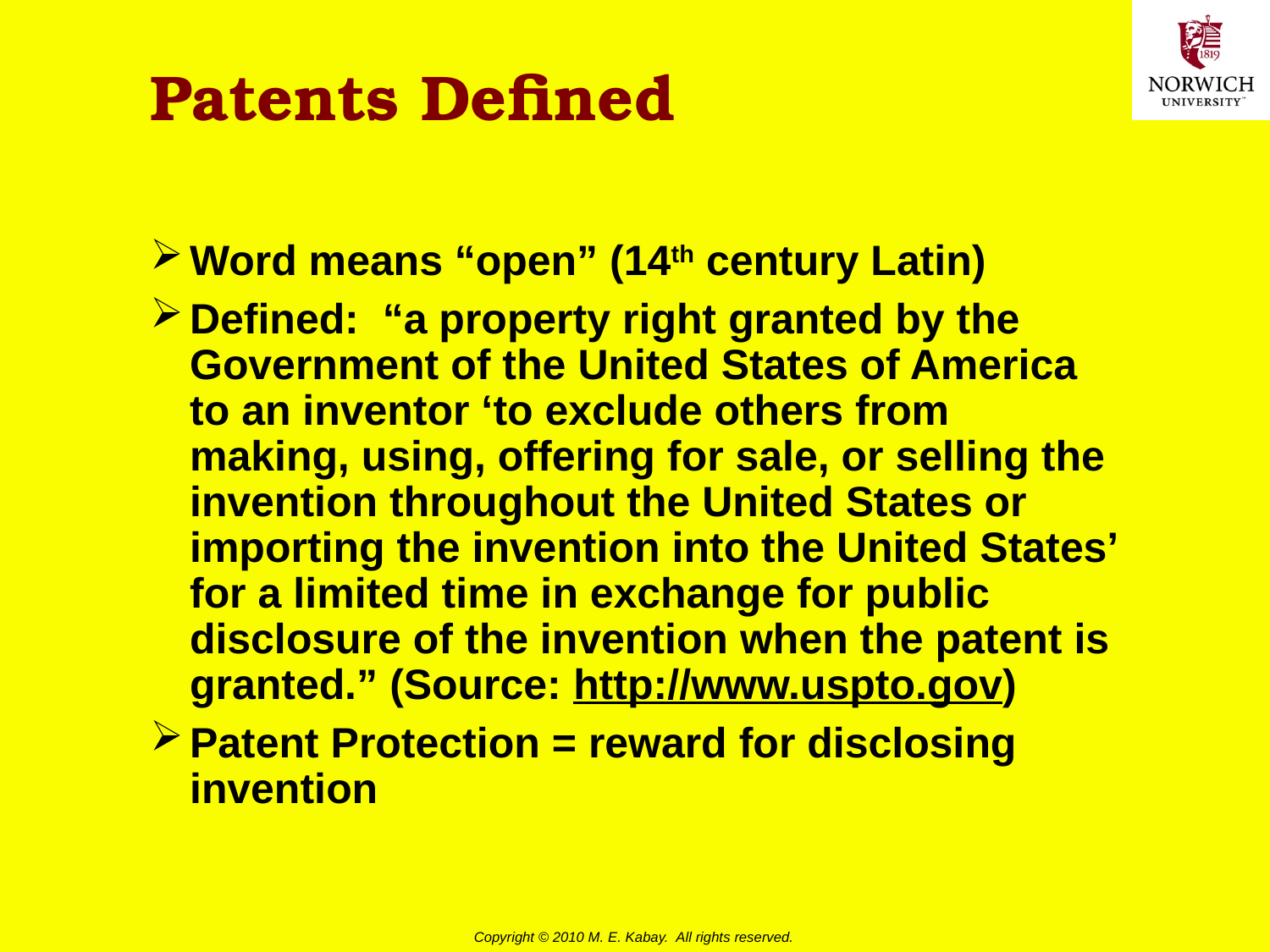

# Patents Defined
Word means “open” (14th century Latin)
Defined:  “a property right granted by the Government of the United States of America to an inventor ‘to exclude others from making, using, offering for sale, or selling the invention throughout the United States or importing the invention into the United States’ for a limited time in exchange for public disclosure of the invention when the patent is granted.” (Source: http://www.uspto.gov)
Patent Protection = reward for disclosing invention